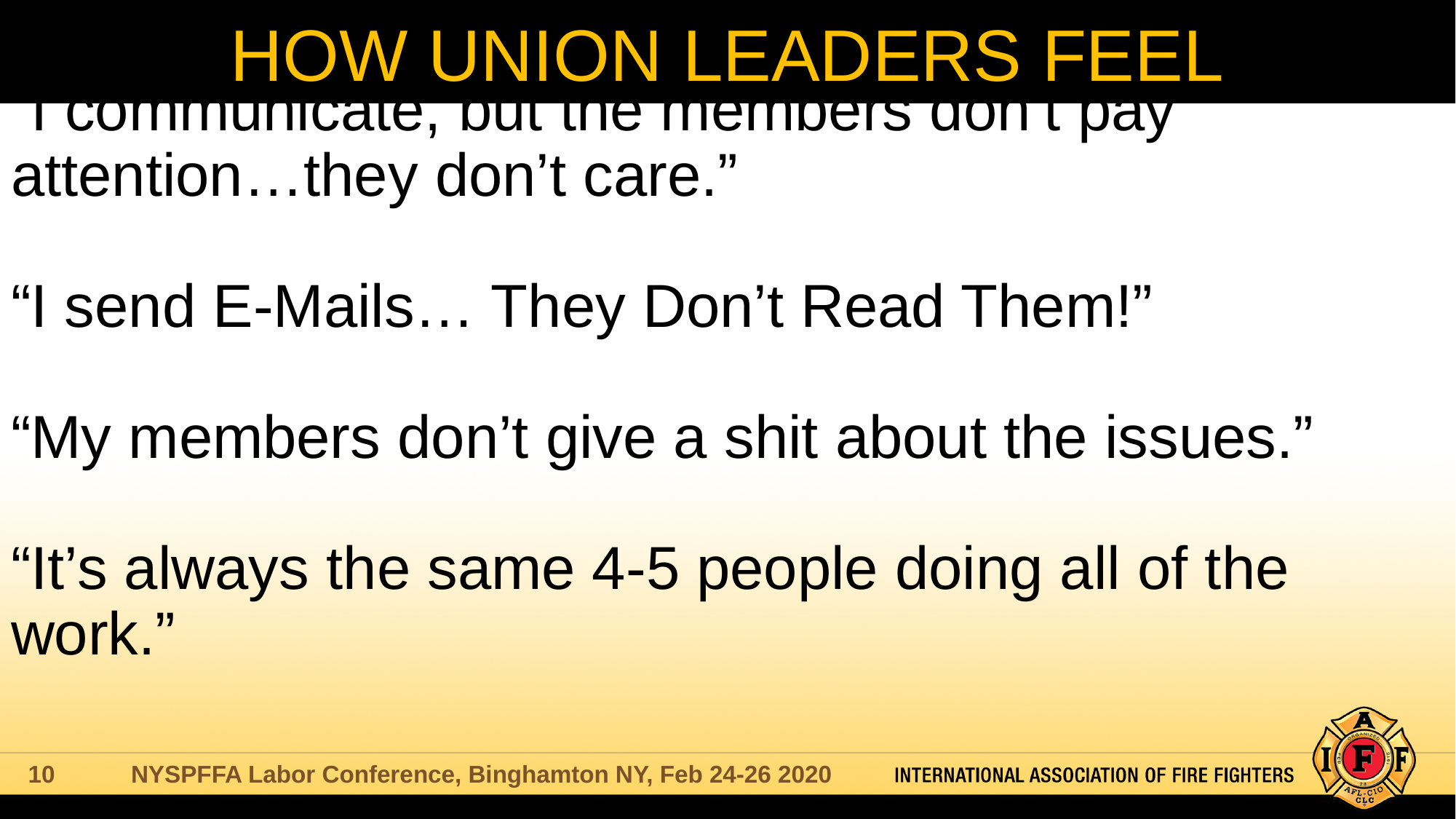

HOW UNION LEADERS FEEL
# “I communicate, but the members don’t pay attention…they don’t care.” “I send E-Mails… They Don’t Read Them!” “My members don’t give a shit about the issues.” “It’s always the same 4-5 people doing all of the work.”
NYSPFFA Labor Conference, Binghamton NY, Feb 24-26 2020